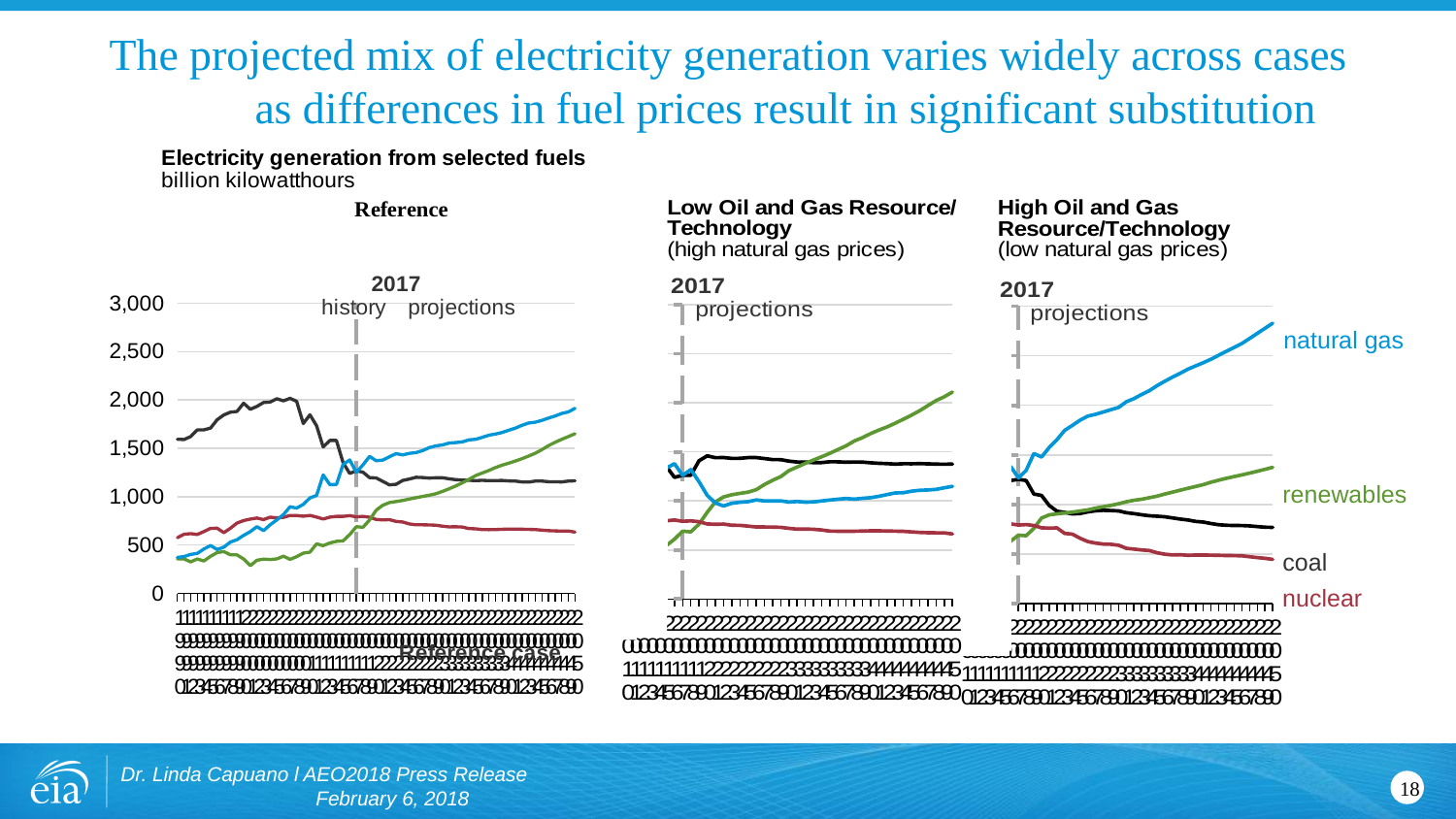

# The projected mix of electricity generation varies widely across cases as differences in fuel prices result in significant substitution

### Chart

| Category | Nuclear | Coal | Renewable | Natural Gas |
|---|---|---|---|---|
| 1990 | 576.861678 | 1594.011479 | 357.23807200000005 | 372.765154 |
| 1991 | 612.5650870000001 | 1590.622748 | 357.773453 | 381.553017 |
| 1992 | 618.776263 | 1621.2060390000001 | 326.85782499999993 | 404.074372 |
| 1993 | 610.2912140000001 | 1690.070232 | 356.70728999999994 | 414.92679799999996 |
| 1994 | 640.4398320000001 | 1690.693864 | 336.660876 | 460.218682 |
| 1995 | 673.4021230000001 | 1709.426468 | 384.79813300000006 | 496.057945 |
| 1996 | 674.7285459999999 | 1795.1955930000001 | 422.9576670000001 | 455.05557600000003 |
| 1997 | 628.6441709999999 | 1845.015736 | 433.63611399999996 | 479.39867 |
| 1998 | 673.7021040000001 | 1873.51569 | 400.42406700000004 | 531.257104 |
| 1999 | 728.254124 | 1881.0872239999999 | 398.959031 | 556.396127 |
| 2000 | 753.89294 | 1966.2645959999998 | 356.47857100000004 | 601.0381590000001 |
| 2001 | 768.8263079999999 | 1903.955942 | 287.729689 | 639.129119 |
| 2002 | 780.0640870000001 | 1933.130354 | 343.43800100000004 | 691.0057439999999 |
| 2003 | 763.7326949999999 | 1973.7367520000003 | 355.293109 | 649.9075389999999 |
| 2004 | 788.528387 | 1978.300549 | 351.484632 | 710.100017 |
| 2005 | 781.986365 | 2012.8730460000002 | 357.650653 | 760.960254 |
| 2006 | 787.2186360000001 | 1990.511135 | 385.77190900000005 | 816.44077 |
| 2007 | 806.424753 | 2016.455584 | 352.747485 | 896.5897909999999 |
| 2008 | 806.208435 | 1985.8012469999999 | 380.93238900000006 | 882.980599 |
| 2009 | 798.8545849999999 | 1755.904253 | 417.72379699999993 | 920.978681 |
| 2010 | 806.968301 | 1847.290279 | 427.3760769999999 | 987.6972340000001 |
| 2011 | 790.2043669999999 | 1733.430005 | 513.3360969999999 | 1013.6889289999999 |
| 2012 | 769.331249 | 1514.0429450000001 | 494.57319299999995 | 1225.8941750000001 |
| 2013 | 789.016473 | 1581.114716 | 522.073449 | 1124.83556 |
| 2014 | 797.165982 | 1581.71035 | 538.57932 | 1126.608958 |
| 2015 | 797.177877 | 1352.3981969999998 | 544.24099 | 1333.4821100000001 |
| 2016 | 805.327221 | 1240.1083820000001 | 609.4447420000001 | 1380.294635 |
| 2017 | 792.317627 | 1268.250244 | 690.786377 | 1252.047485 |
| 2018 | 797.014343 | 1253.723511 | 684.509277 | 1329.307007 |
| 2019 | 788.0914310000001 | 1197.143311 | 760.125732 | 1417.36084 |
| 2020 | 764.657288 | 1194.011597 | 861.137085 | 1371.924805 |
| 2021 | 761.197876 | 1158.112427 | 912.412292 | 1379.145752 |
| 2022 | 763.492126 | 1122.615967 | 939.39679 | 1413.429321 |
| 2023 | 745.052795 | 1128.708496 | 950.63623 | 1445.346924 |
| 2024 | 738.86377 | 1168.256348 | 961.880554 | 1432.520386 |
| 2025 | 718.577026 | 1183.210571 | 976.360718 | 1448.541992 |
| 2026 | 709.667542 | 1200.557617 | 989.899597 | 1455.664551 |
| 2027 | 709.656189 | 1198.621582 | 1003.1560669999999 | 1476.984863 |
| 2028 | 708.66925 | 1192.400024 | 1015.848267 | 1507.547119 |
| 2029 | 706.121826 | 1196.428467 | 1030.997925 | 1524.958984 |
| 2030 | 695.88855 | 1196.121704 | 1054.723145 | 1535.065186 |
| 2031 | 688.672119 | 1184.567749 | 1082.451904 | 1554.500488 |
| 2032 | 689.552429 | 1177.001099 | 1111.731079 | 1559.812378 |
| 2033 | 686.973145 | 1172.362061 | 1144.114624 | 1566.865845 |
| 2034 | 671.147949 | 1169.628662 | 1179.298584 | 1587.534668 |
| 2035 | 668.58374 | 1166.952393 | 1218.740112 | 1593.311279 |
| 2036 | 661.016907 | 1169.306885 | 1245.070801 | 1613.792969 |
| 2037 | 660.053467 | 1166.786133 | 1271.278809 | 1635.785767 |
| 2038 | 661.287476 | 1167.370605 | 1301.919556 | 1647.914429 |
| 2039 | 663.4599 | 1168.505371 | 1326.848511 | 1664.040039 |
| 2040 | 665.718811 | 1163.58728 | 1347.01123 | 1686.437012 |
| 2041 | 665.787903 | 1162.105225 | 1368.86792 | 1709.004272 |
| 2042 | 664.109131 | 1152.887207 | 1393.290894 | 1738.790405 |
| 2043 | 662.43103 | 1151.535889 | 1420.219727 | 1761.905273 |
| 2044 | 661.057251 | 1161.826294 | 1449.474365 | 1770.473389 |
| 2045 | 655.429199 | 1161.928711 | 1486.05481 | 1789.078003 |
| 2046 | 649.926636 | 1155.27417 | 1528.317871 | 1813.25 |
| 2047 | 647.092529 | 1154.750854 | 1562.921997 | 1834.503662 |
| 2048 | 645.884094 | 1153.095581 | 1593.321289 | 1860.842773 |
| 2049 | 645.884094 | 1162.054688 | 1622.063965 | 1876.174805 |
| 2050 | 634.918152 | 1164.637817 | 1650.746338 | 1914.034424 |

### Chart

| Category | Coal | Renewable | Natural Gas | Nuclear |
|---|---|---|---|---|
| 2010 | 1847.290279 | 427.3760769999999 | 987.6972340000001 | 806.968301 |
| 2011 | 1733.430005 | 513.3360969999999 | 1013.6889289999999 | 790.2043669999999 |
| 2012 | 1514.0429450000001 | 494.57319299999995 | 1225.8941750000001 | 769.331249 |
| 2013 | 1581.114716 | 522.073449 | 1124.83556 | 789.016473 |
| 2014 | 1581.71035 | 538.57932 | 1126.608958 | 797.165982 |
| 2015 | 1352.3981969999998 | 544.24099 | 1333.4821100000001 | 797.177877 |
| 2016 | 1240.1083820000001 | 609.4447420000001 | 1380.294635 | 805.327221 |
| 2017 | 1260.781372 | 690.944153 | 1259.623413 | 792.317627 |
| 2018 | 1260.910278 | 684.318787 | 1319.467529 | 797.014404 |
| 2019 | 1408.553101 | 763.20752 | 1196.296143 | 788.0914310000001 |
| 2020 | 1459.95459 | 883.500061 | 1056.603271 | 764.671143 |
| 2021 | 1440.890625 | 989.976135 | 978.730713 | 761.21228 |
| 2022 | 1442.247192 | 1040.117188 | 947.747925 | 763.612793 |
| 2023 | 1433.575928 | 1062.314697 | 975.917725 | 751.191162 |
| 2024 | 1434.067017 | 1076.175903 | 985.871826 | 750.759399 |
| 2025 | 1441.553711 | 1089.542236 | 992.015259 | 743.097656 |
| 2026 | 1441.654297 | 1114.687256 | 1010.2277829999999 | 734.187012 |
| 2027 | 1431.70459 | 1166.773682 | 999.485168 | 734.175842 |
| 2028 | 1421.400879 | 1210.254761 | 999.60907 | 733.189026 |
| 2029 | 1420.584473 | 1247.720581 | 1000.5554809999999 | 730.641479 |
| 2030 | 1405.916382 | 1308.938477 | 987.705505 | 719.922974 |
| 2031 | 1396.773071 | 1345.143433 | 994.489563 | 712.221069 |
| 2032 | 1396.265625 | 1382.516479 | 986.842529 | 713.100342 |
| 2033 | 1390.645142 | 1416.414429 | 989.767334 | 710.4195560000001 |
| 2034 | 1390.980469 | 1450.084961 | 999.366577 | 703.980713 |
| 2035 | 1398.900879 | 1485.636353 | 1008.27002 | 691.871643 |
| 2036 | 1398.263428 | 1523.227905 | 1017.368958 | 690.660583 |
| 2037 | 1394.421631 | 1562.017212 | 1024.691406 | 689.565552 |
| 2038 | 1396.732544 | 1610.922241 | 1017.9082640000001 | 690.709351 |
| 2039 | 1395.989014 | 1645.114258 | 1025.960327 | 692.8414310000001 |
| 2040 | 1388.364258 | 1687.037354 | 1032.709473 | 694.680542 |
| 2041 | 1383.431519 | 1722.418213 | 1046.393066 | 694.749146 |
| 2042 | 1380.54248 | 1754.260498 | 1064.272217 | 693.069946 |
| 2043 | 1374.73291 | 1792.181274 | 1081.320801 | 691.391235 |
| 2044 | 1379.052856 | 1833.305664 | 1083.716187 | 689.7146 |
| 2045 | 1378.642944 | 1874.465698 | 1099.54834 | 684.085571 |
| 2046 | 1380.830566 | 1920.519409 | 1107.977783 | 678.582275 |
| 2047 | 1377.806763 | 1972.309937 | 1111.648315 | 675.686218 |
| 2048 | 1375.026733 | 2023.182861 | 1117.415039 | 674.416199 |
| 2049 | 1373.715942 | 2061.808838 | 1133.962891 | 673.817749 |
| 2050 | 1375.733887 | 2110.443848 | 1148.746582 | 662.832642 |

### Chart

| Category | Coal | Renewable | Natural Gas | Nuclear |
|---|---|---|---|---|
| 2010 | 1847.290279 | 427.376077 | 987.697234 | 806.968301 |
| 2011 | 1733.430005 | 513.336097 | 1013.688929 | 790.204367 |
| 2012 | 1514.042945 | 494.573193 | 1225.894175 | 769.331249 |
| 2013 | 1581.114716 | 522.073449 | 1124.83556 | 789.016473 |
| 2014 | 1581.71035 | 538.57932 | 1126.608958 | 797.165982 |
| 2015 | 1352.3981969999998 | 544.24099 | 1333.4821100000001 | 797.177877 |
| 2016 | 1241.705933 | 629.676941 | 1383.003174 | 804.239014 |
| 2017 | 1253.057129 | 690.821533 | 1267.471191 | 792.317566 |
| 2018 | 1241.629883 | 684.280029 | 1343.487793 | 797.014404 |
| 2019 | 1105.42334 | 759.866699 | 1513.614136 | 788.0914310000001 |
| 2020 | 1091.027588 | 863.231567 | 1478.695068 | 764.669189 |
| 2021 | 989.973511 | 895.523315 | 1574.892334 | 761.210754 |
| 2022 | 931.739197 | 905.434814 | 1653.454712 | 763.611084 |
| 2023 | 919.728699 | 914.085938 | 1747.473511 | 708.365112 |
| 2024 | 904.661743 | 922.451172 | 1797.365723 | 700.314941 |
| 2025 | 908.578796 | 934.064636 | 1849.635742 | 659.532715 |
| 2026 | 925.106689 | 945.009949 | 1890.828125 | 626.000916 |
| 2027 | 935.557739 | 962.705688 | 1908.544678 | 610.257996 |
| 2028 | 940.790833 | 977.062622 | 1932.047607 | 600.733154 |
| 2029 | 938.764038 | 990.783325 | 1955.705688 | 598.336426 |
| 2030 | 934.812561 | 1007.27356 | 1978.800293 | 588.350769 |
| 2031 | 916.720703 | 1027.561279 | 2034.895874 | 557.950439 |
| 2032 | 907.36084 | 1041.82251 | 2067.42627 | 549.888977 |
| 2033 | 896.023193 | 1052.536499 | 2109.509521 | 541.202393 |
| 2034 | 886.161987 | 1068.003784 | 2147.646729 | 535.402405 |
| 2035 | 881.806641 | 1084.229004 | 2198.666992 | 512.7677 |
| 2036 | 875.694946 | 1105.080933 | 2242.087402 | 498.441071 |
| 2037 | 864.556885 | 1124.253174 | 2284.518066 | 491.350708 |
| 2038 | 852.507263 | 1144.062256 | 2322.571289 | 493.207062 |
| 2039 | 843.401733 | 1162.602539 | 2364.188965 | 487.485107 |
| 2040 | 829.111145 | 1181.666626 | 2397.16626 | 489.745026 |
| 2041 | 822.795532 | 1199.990845 | 2429.1875 | 489.815094 |
| 2042 | 807.562744 | 1224.768311 | 2464.698975 | 488.306702 |
| 2043 | 795.878723 | 1244.921875 | 2505.359375 | 486.798523 |
| 2044 | 790.428894 | 1264.059326 | 2544.991699 | 485.292023 |
| 2045 | 788.069214 | 1281.256592 | 2583.951904 | 483.780853 |
| 2046 | 787.388977 | 1297.768555 | 2623.105225 | 482.383484 |
| 2047 | 783.964539 | 1316.200439 | 2673.266602 | 472.74527 |
| 2048 | 777.022217 | 1334.442017 | 2725.414551 | 464.730652 |
| 2049 | 770.950134 | 1354.271973 | 2775.831543 | 457.007599 |
| 2050 | 768.391296 | 1374.393799 | 2827.722412 | 446.04187 |
natural gas
renewables
coal
nuclear
Dr. Linda Capuano l AEO2018 Press Release                                       February 6, 2018
18